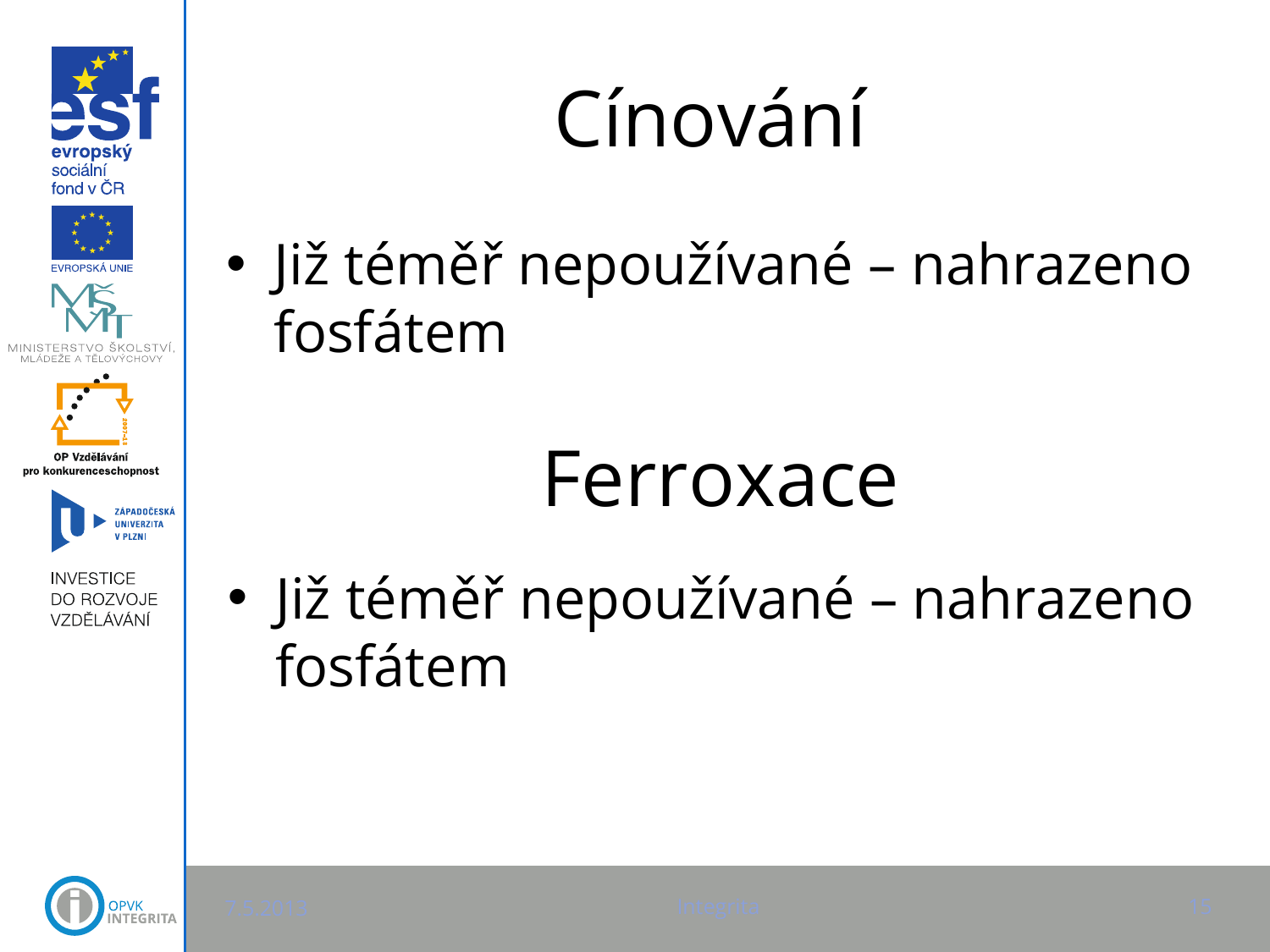

# Cínování
Již téměř nepoužívané – nahrazeno fosfátem
Ferroxace
Již téměř nepoužívané – nahrazeno fosfátem
7.5.2013
Integrita
15